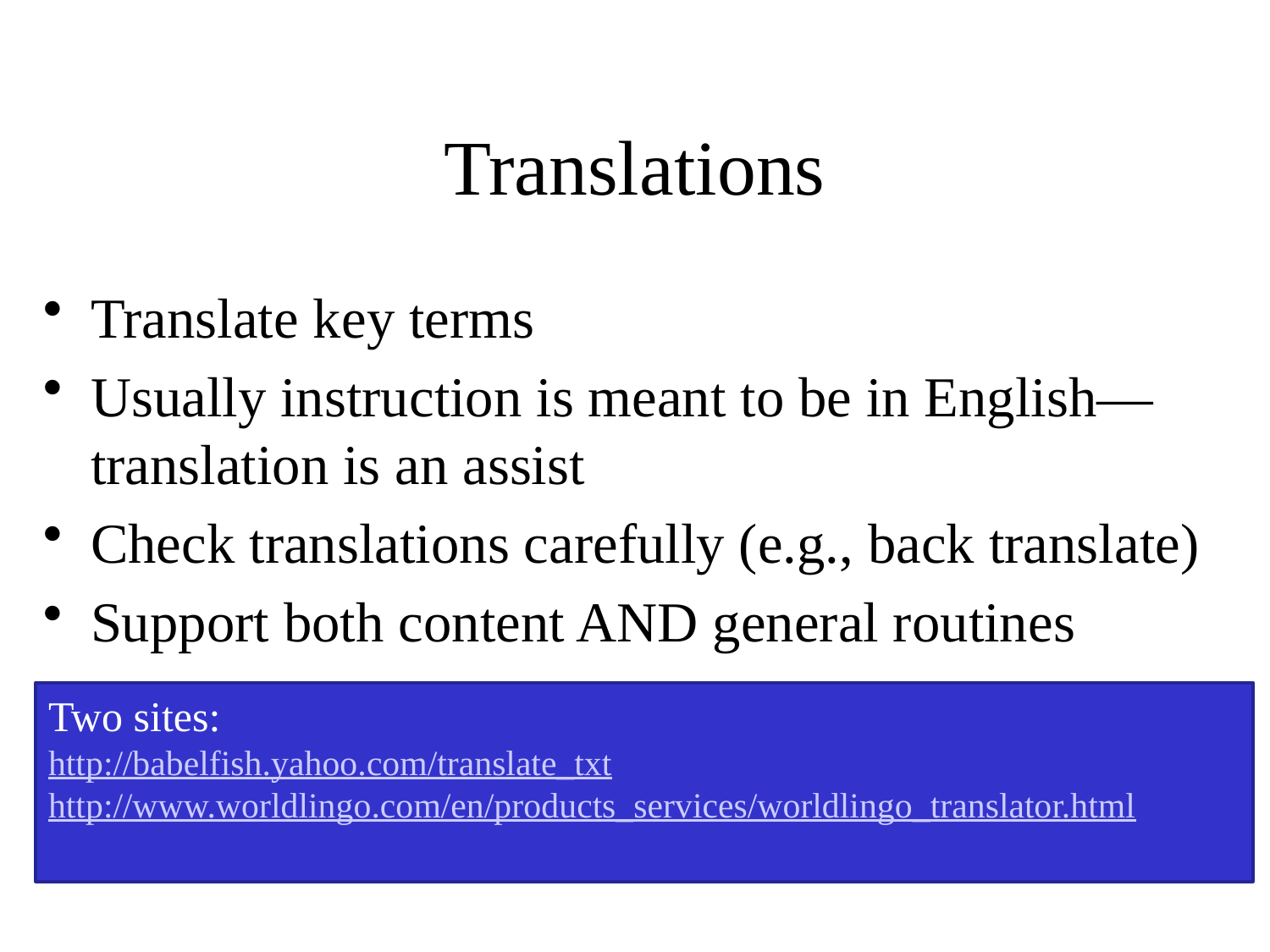

# Translations
Translate key terms
Usually instruction is meant to be in English—translation is an assist
Check translations carefully (e.g., back translate)
Support both content AND general routines

Two sites:
http://babelfish.yahoo.com/translate_txt
http://www.worldlingo.com/en/products_services/worldlingo_translator.html